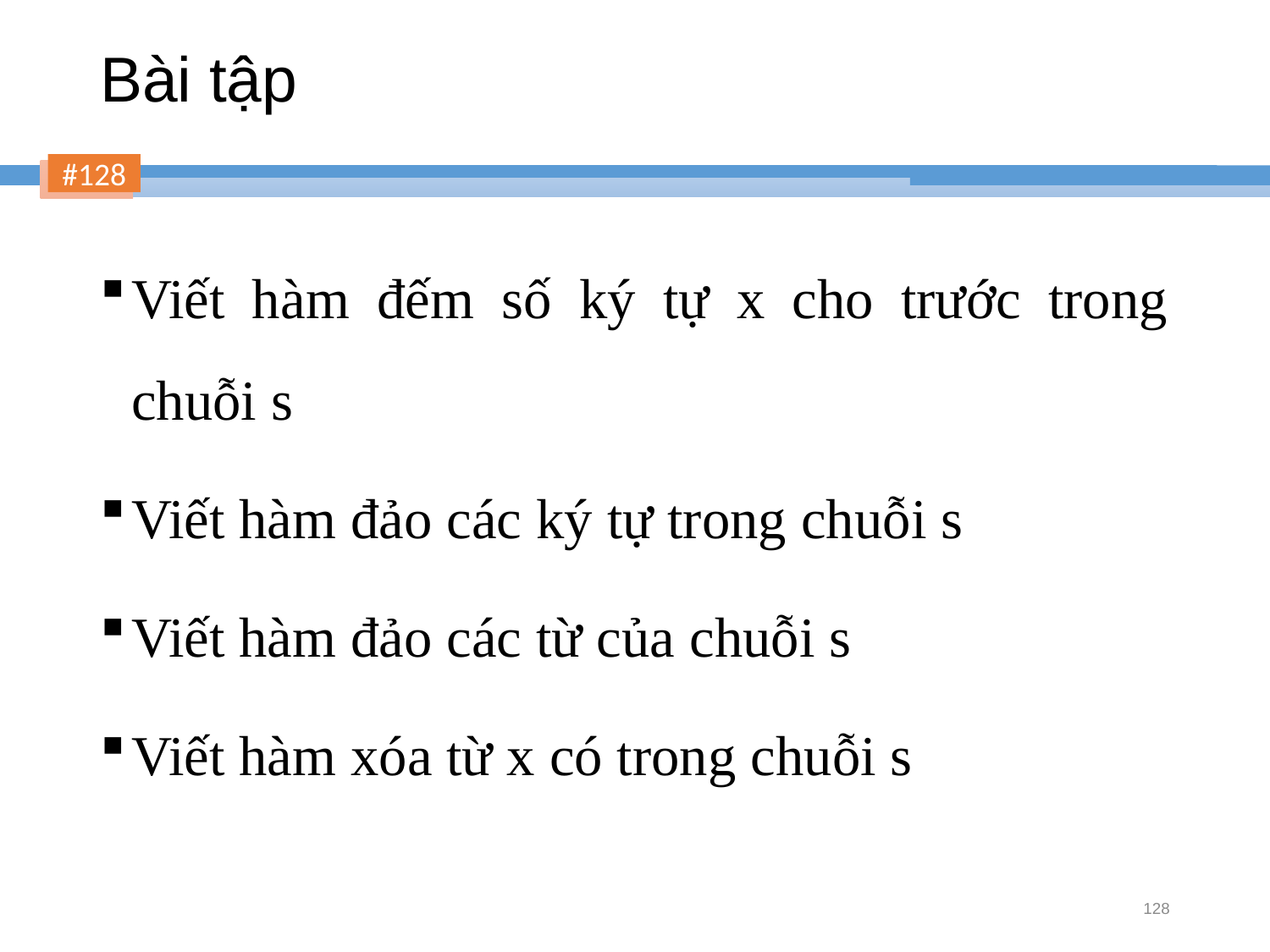

# Bài tập
Viết hàm đếm số ký tự x cho trước trong chuỗi s
Viết hàm đảo các ký tự trong chuỗi s
Viết hàm đảo các từ của chuỗi s
Viết hàm xóa từ x có trong chuỗi s
128